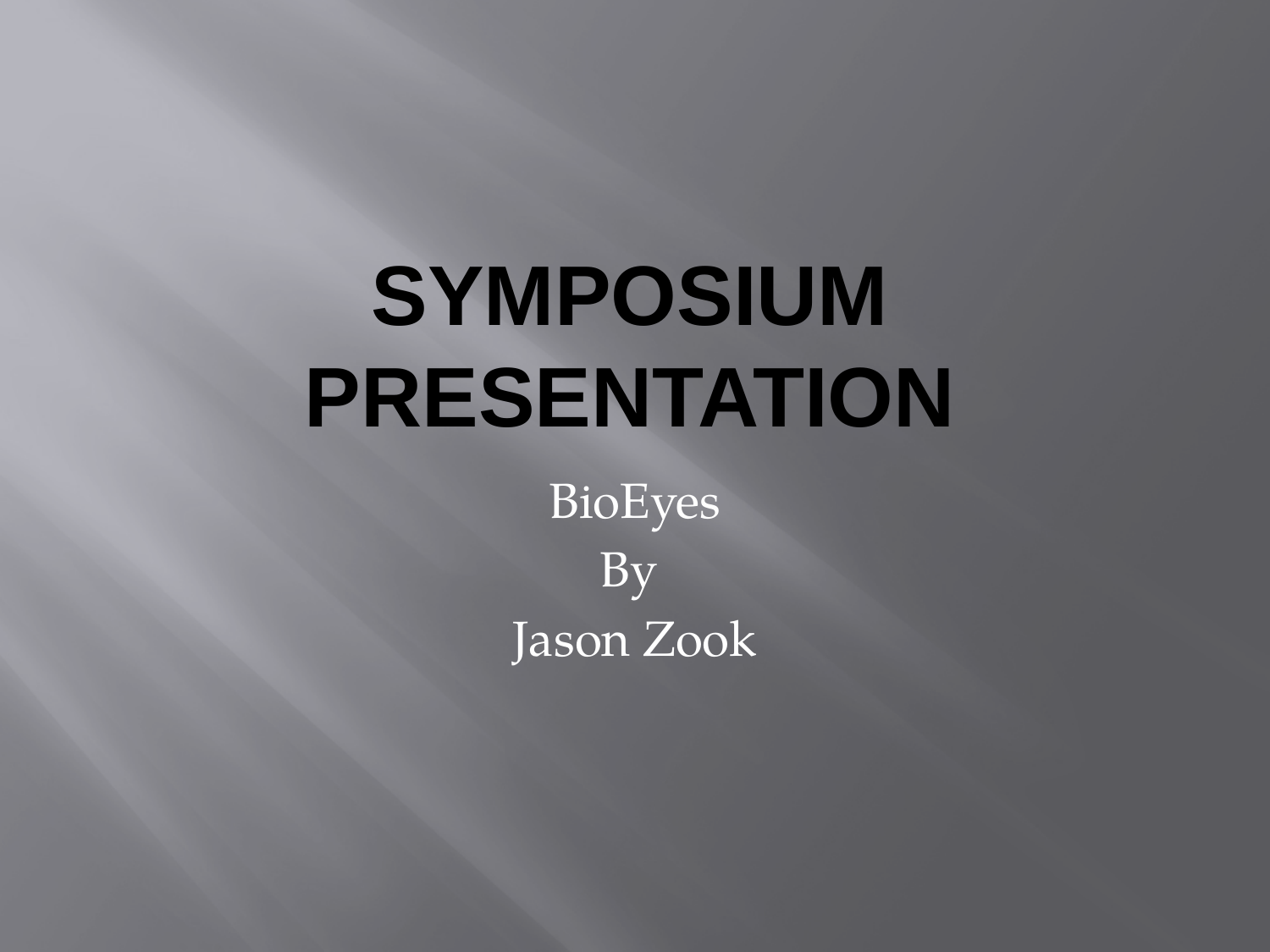

# Symposium Presentation
BioEyes
By
Jason Zook